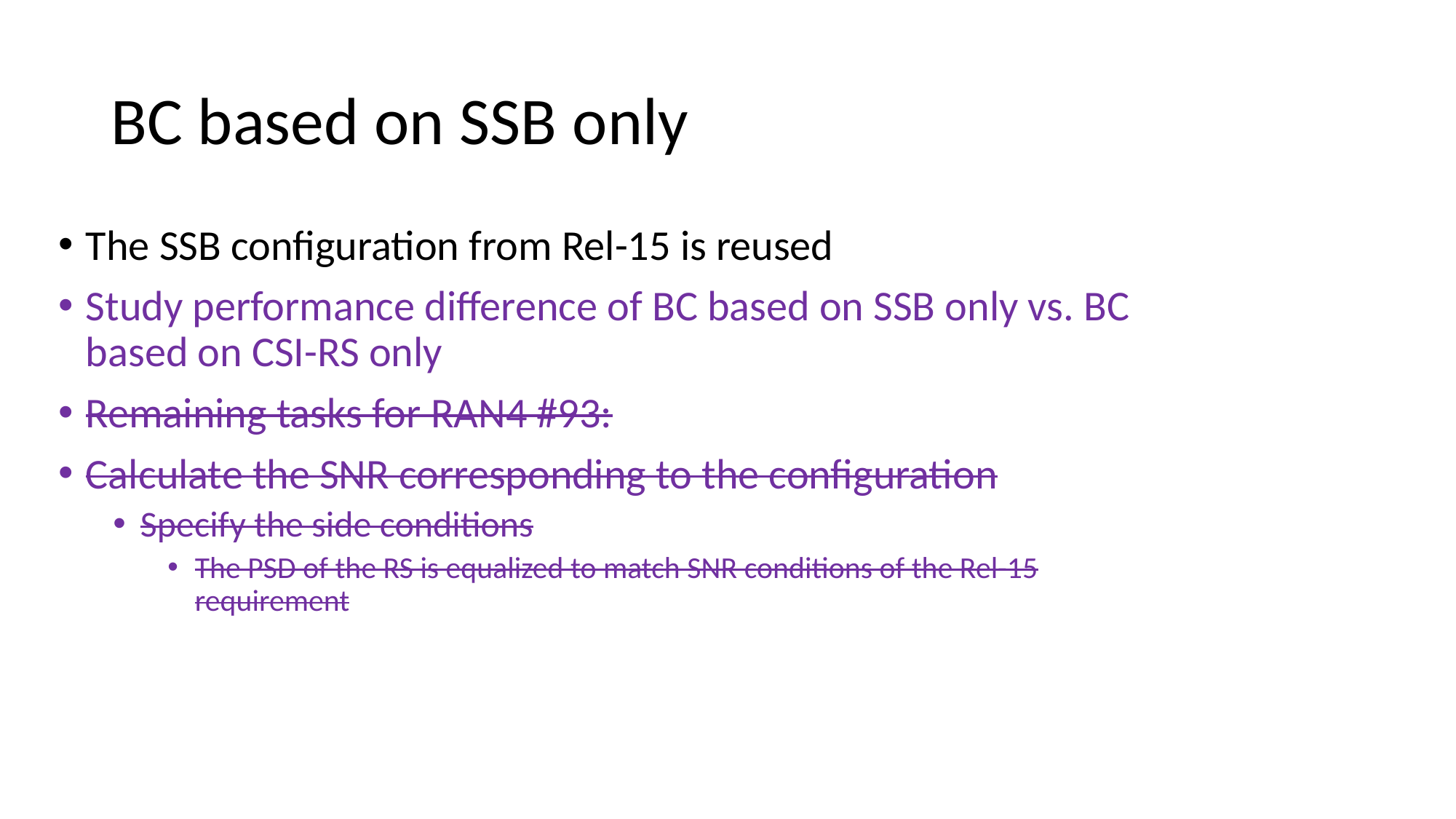

# BC based on SSB only
The SSB configuration from Rel-15 is reused
Study performance difference of BC based on SSB only vs. BC based on CSI-RS only
Remaining tasks for RAN4 #93:
Calculate the SNR corresponding to the configuration
Specify the side conditions
The PSD of the RS is equalized to match SNR conditions of the Rel-15 requirement